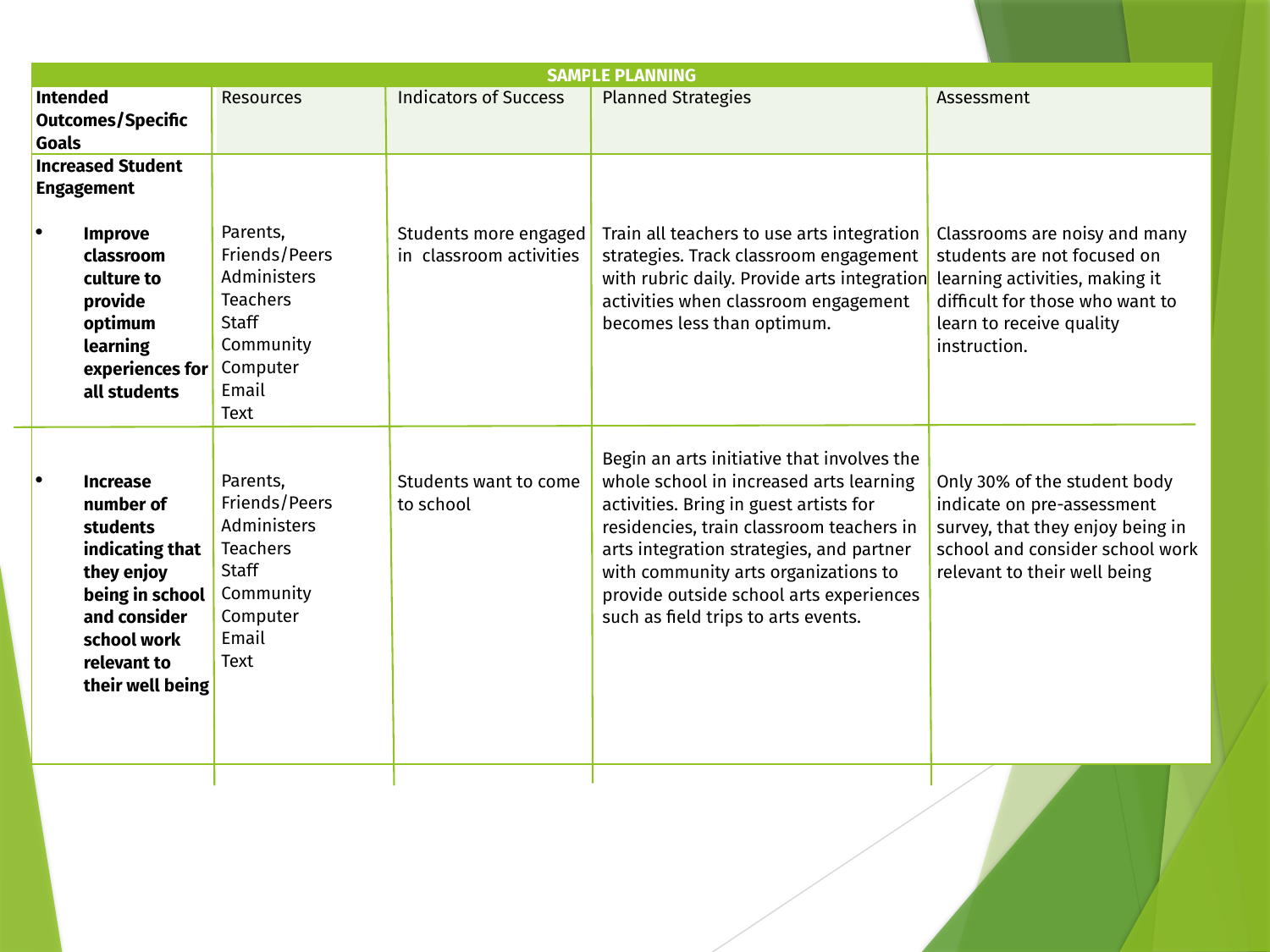

| SAMPLE PLANNING |  |  |  |  |
| --- | --- | --- | --- | --- |
| Intended Outcomes/Specific Goals | Resources | Indicators of Success | Planned Strategies | Assessment |
| Increased Student Engagement Improve classroom culture to provide optimum learning experiences for all students   Increase number of students indicating that they enjoy being in school and consider school work relevant to their well being | Parents, Friends/Peers Administers Teachers Staff Community Computer Email Text Parents, Friends/Peers Administers Teachers Staff Community Computer Email Text | Students more engaged in classroom activities         Students want to come to school | Train all teachers to use arts integration strategies. Track classroom engagement with rubric daily. Provide arts integration activities when classroom engagement becomes less than optimum.   Begin an arts initiative that involves the whole school in increased arts learning activities. Bring in guest artists for residencies, train classroom teachers in arts integration strategies, and partner with community arts organizations to provide outside school arts experiences such as field trips to arts events. | Classrooms are noisy and many students are not focused on learning activities, making it difficult for those who want to learn to receive quality instruction.     Only 30% of the student body indicate on pre-assessment survey, that they enjoy being in school and consider school work relevant to their well being |